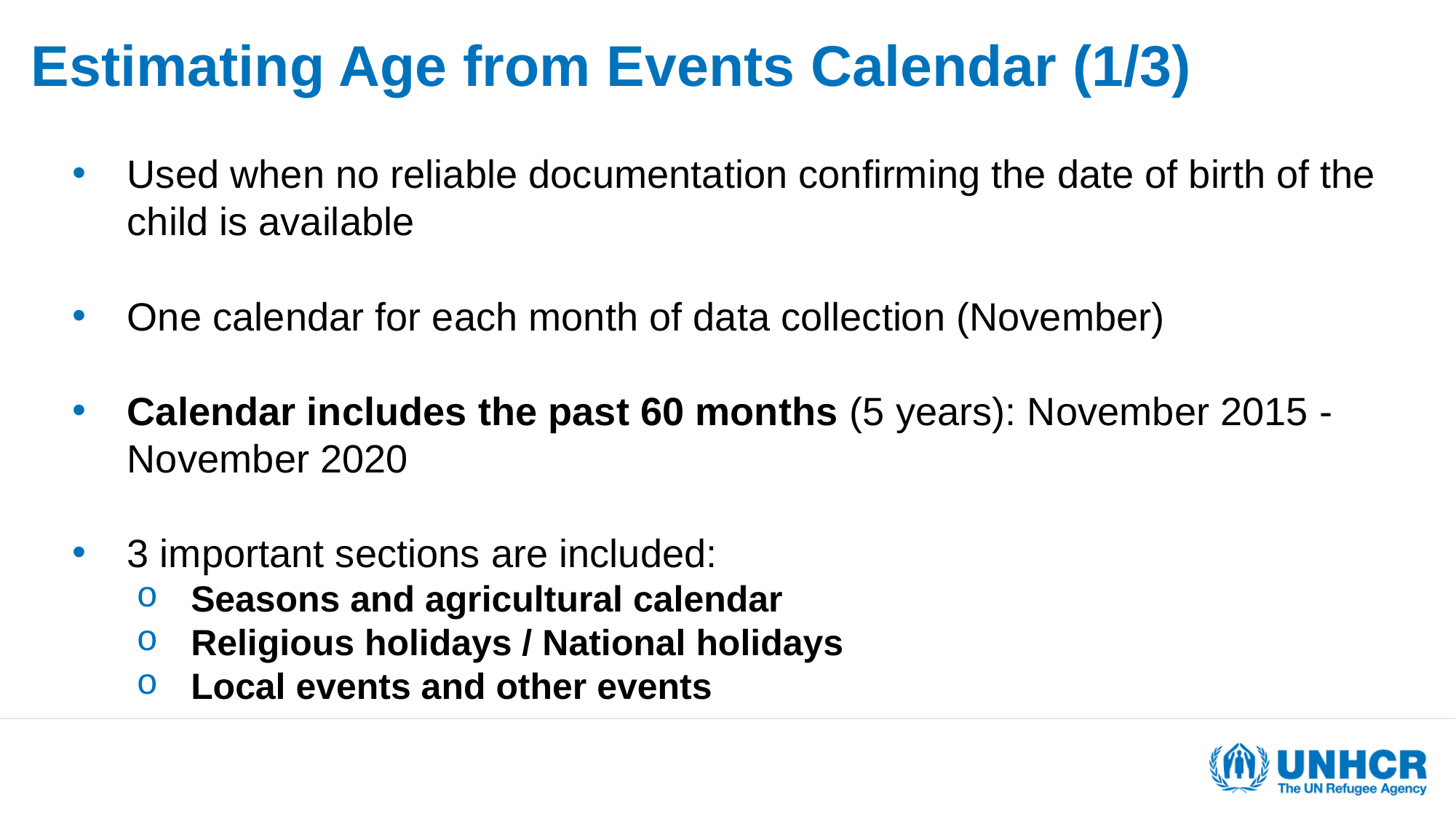

Estimating Age from Events Calendar (1/3)
Used when no reliable documentation confirming the date of birth of the child is available

One calendar for each month of data collection (November)

Calendar includes the past 60 months (5 years): November 2015 - November 2020

3 important sections are included:
Seasons and agricultural calendar
Religious holidays / National holidays
Local events and other events